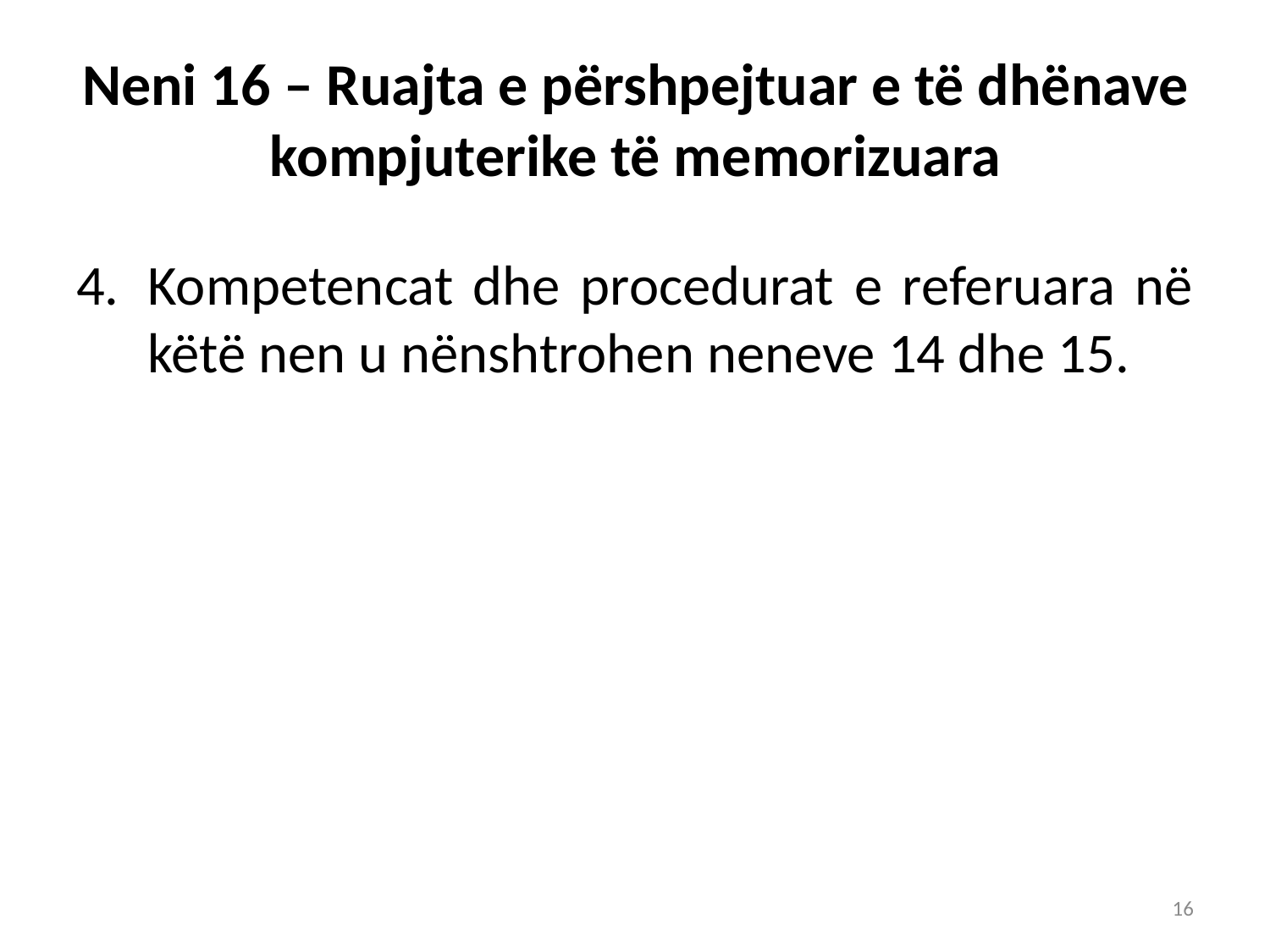

# Neni 16 – Ruajta e përshpejtuar e të dhënave kompjuterike të memorizuara
Kompetencat dhe procedurat e referuara në këtë nen u nënshtrohen neneve 14 dhe 15.
16